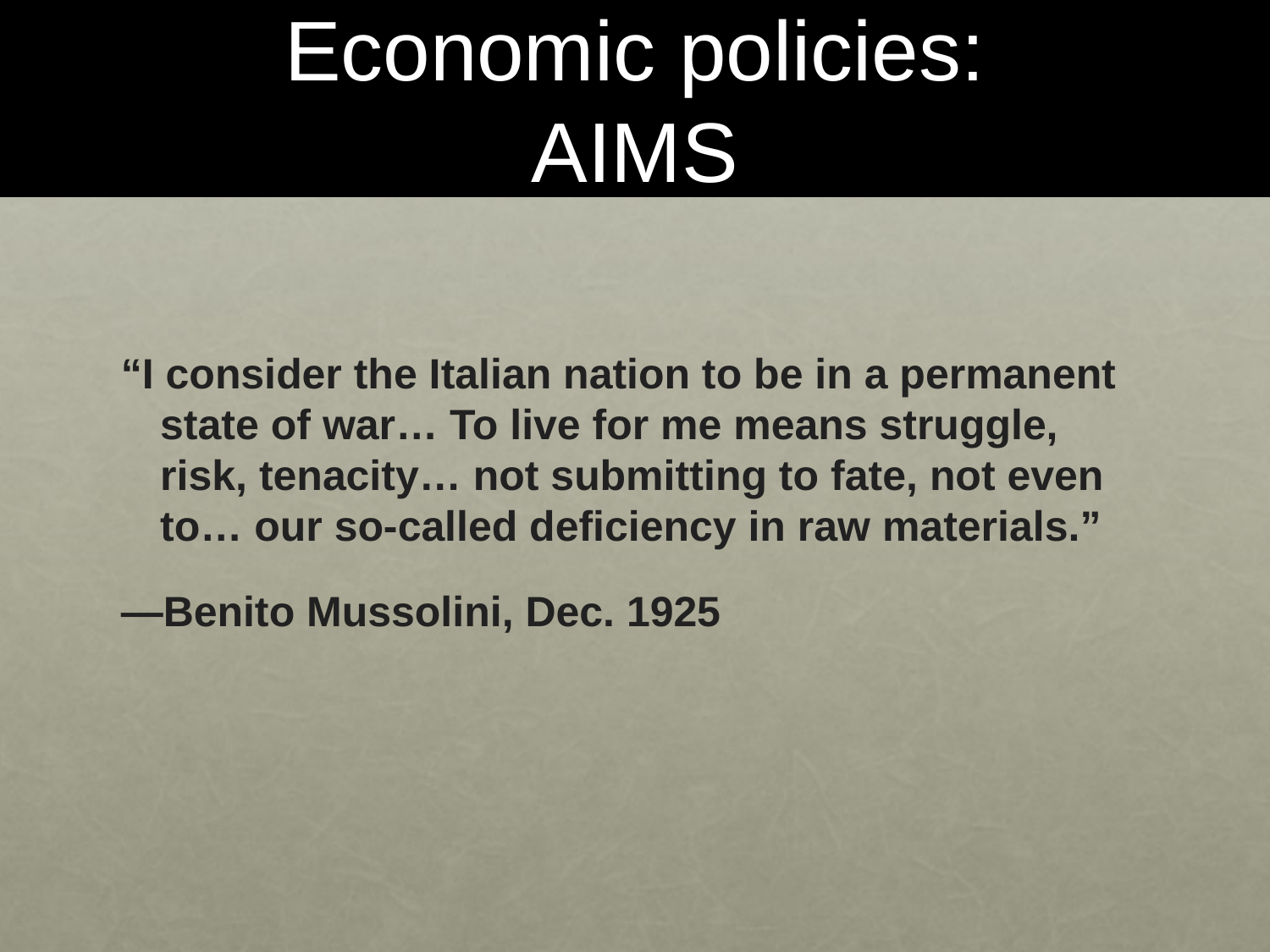

# Economic policies: AIMS

“I consider the Italian nation to be in a permanent state of war… To live for me means struggle, risk, tenacity… not submitting to fate, not even to… our so-called deficiency in raw materials.”
—Benito Mussolini, Dec. 1925